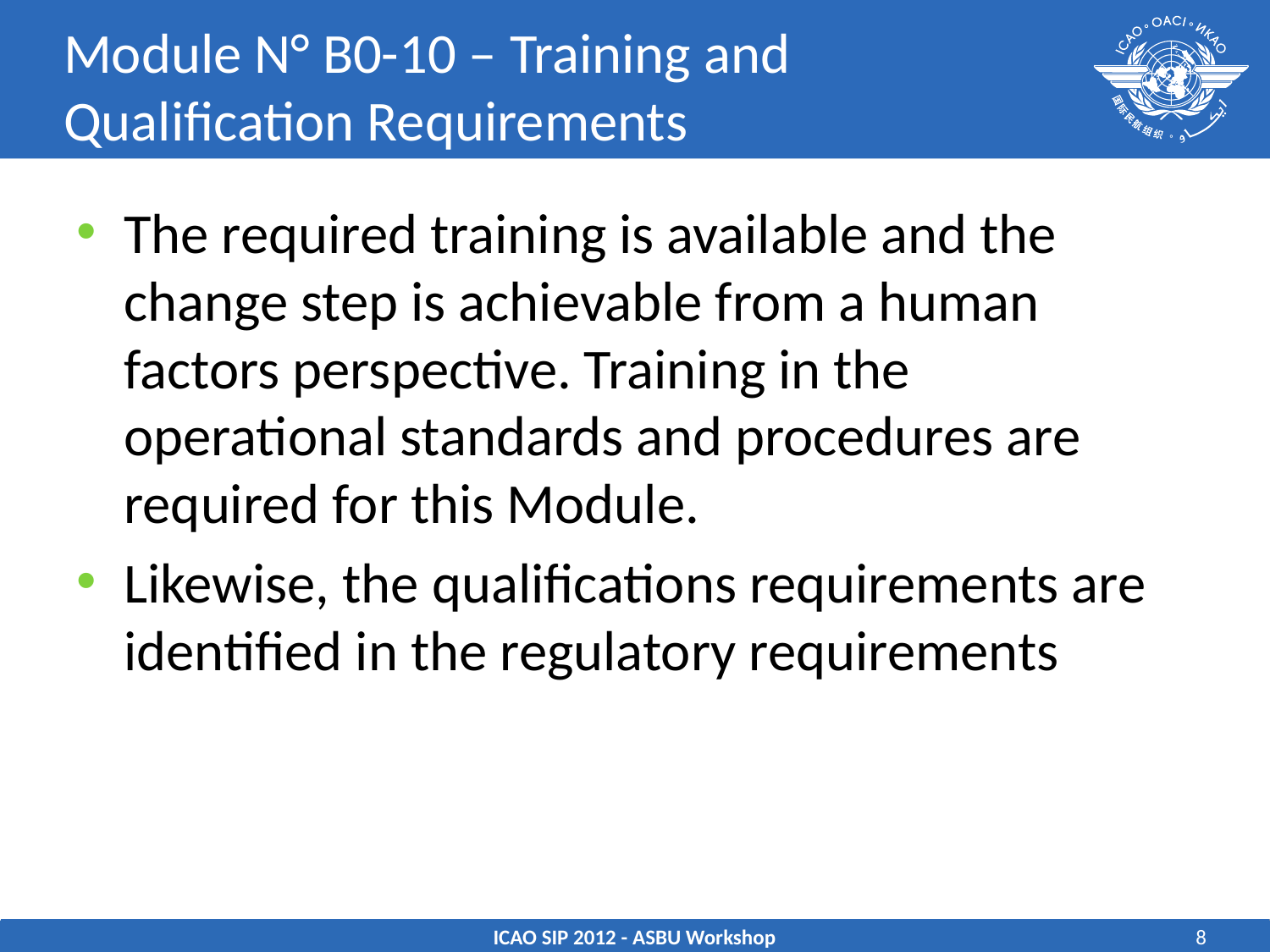

# Module N° B0-10 – Training and Qualification Requirements
The required training is available and the change step is achievable from a human factors perspective. Training in the operational standards and procedures are required for this Module.
Likewise, the qualifications requirements are identified in the regulatory requirements
ICAO SIP 2012 - ASBU Workshop
8